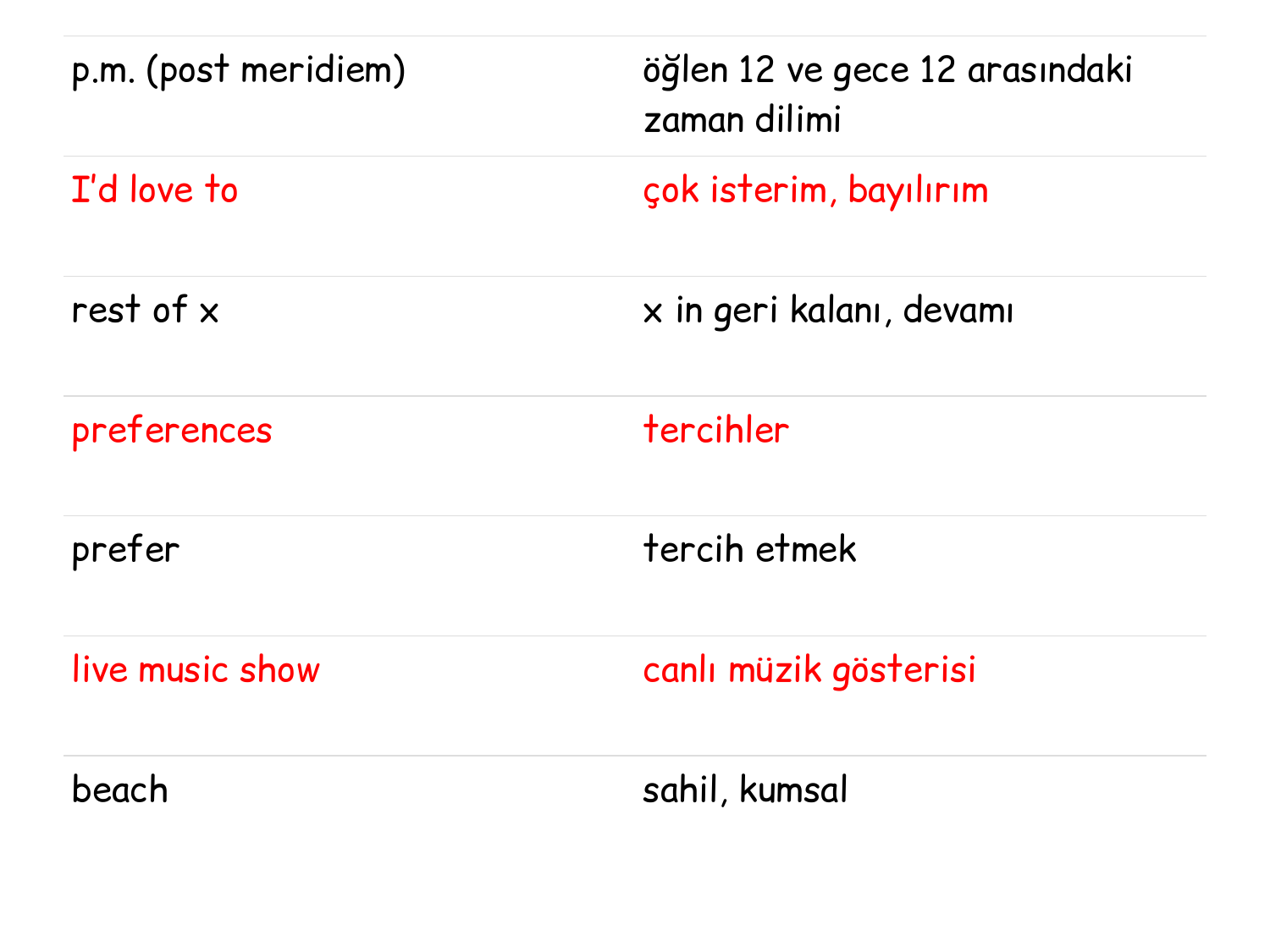

| p.m. (post meridiem) | öğlen 12 ve gece 12 arasındaki zaman dilimi |
| --- | --- |
| I’d love to | çok isterim, bayılırım |
| rest of x | x in geri kalanı, devamı |
| preferences | tercihler |
| prefer | tercih etmek |
| live music show | canlı müzik gösterisi |
| beach | sahil, kumsal |
#